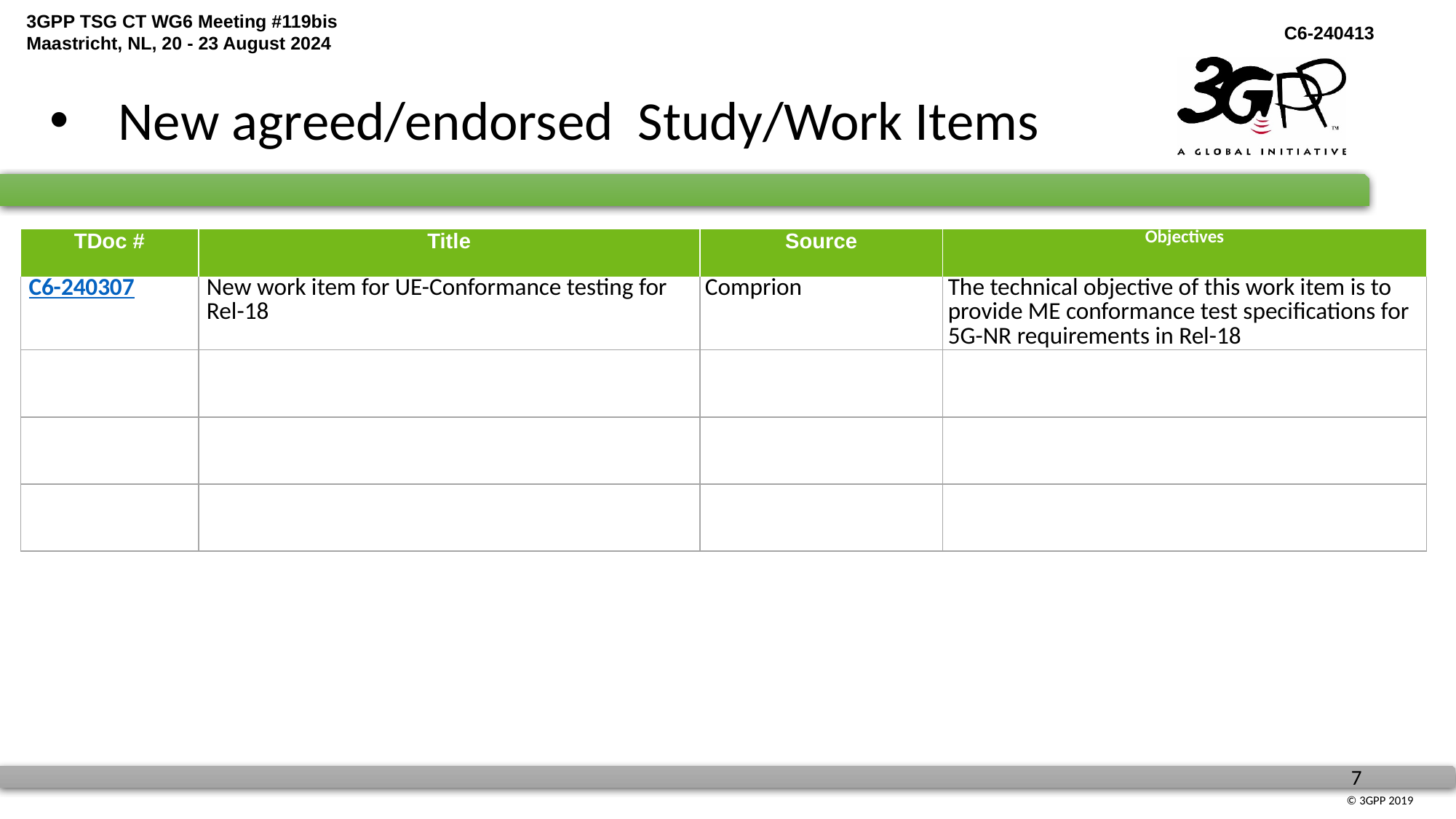

# New agreed/endorsed  Study/Work Items
| TDoc # | Title | Source | Objectives |
| --- | --- | --- | --- |
| C6-240307 | New work item for UE-Conformance testing for Rel-18 | Comprion | The technical objective of this work item is to provide ME conformance test specifications for 5G-NR requirements in Rel-18 |
|  |  |  |  |
|  |  |  |  |
|  |  |  |  |